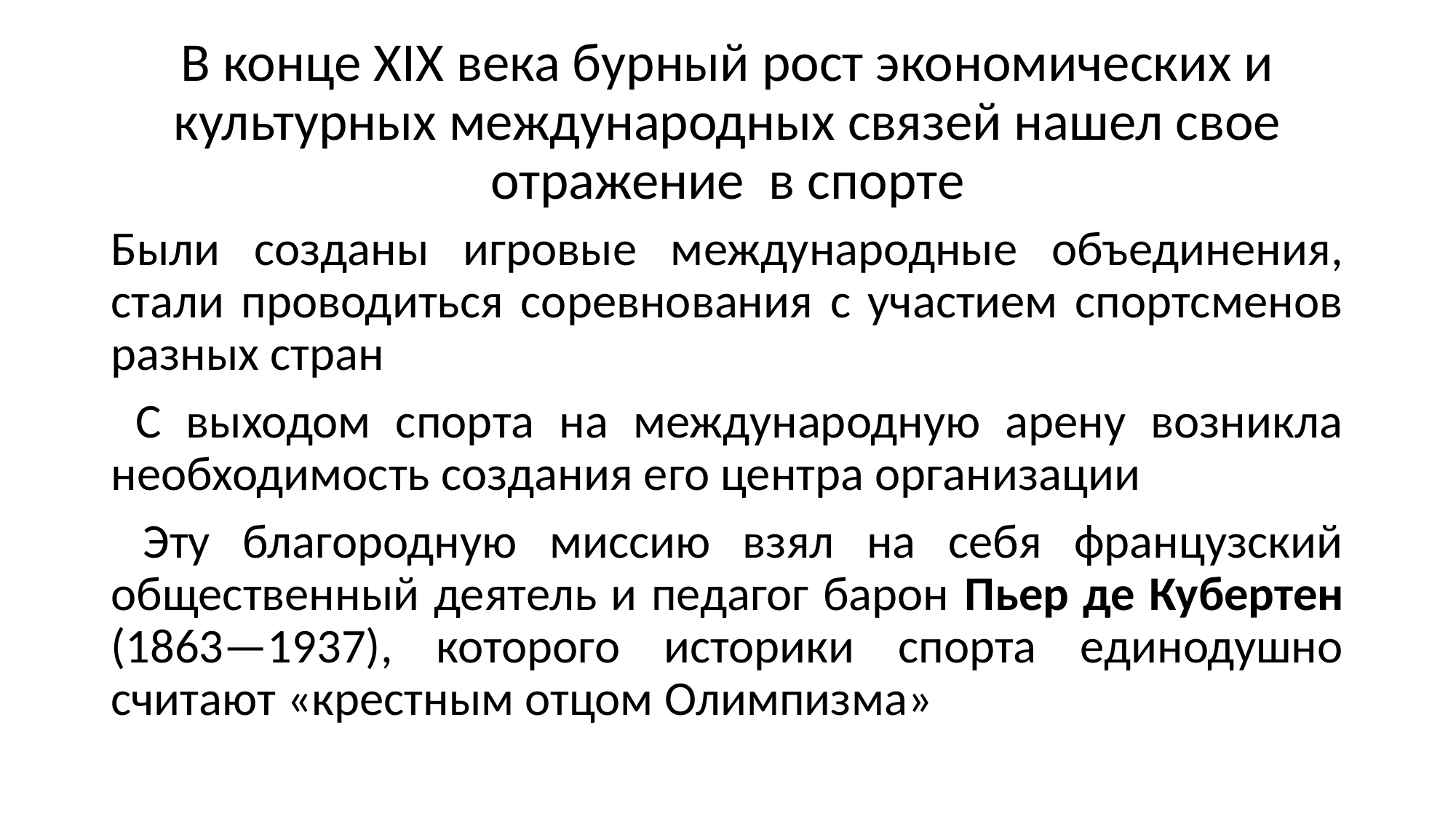

# В конце XIX века бурный рост экономических и культурных международных связей нашел свое отражение  в спорте
Были созданы игровые международные объединения, стали проводиться соревнования с участием спортсменов разных стран
 С выходом спорта на международную арену возникла необходимость создания его центра организации
 Эту благородную миссию взял на себя французский общественный деятель и педагог барон Пьер де Кубертен (1863—1937), которого историки спорта единодушно считают «крестным отцом Олимпизма»